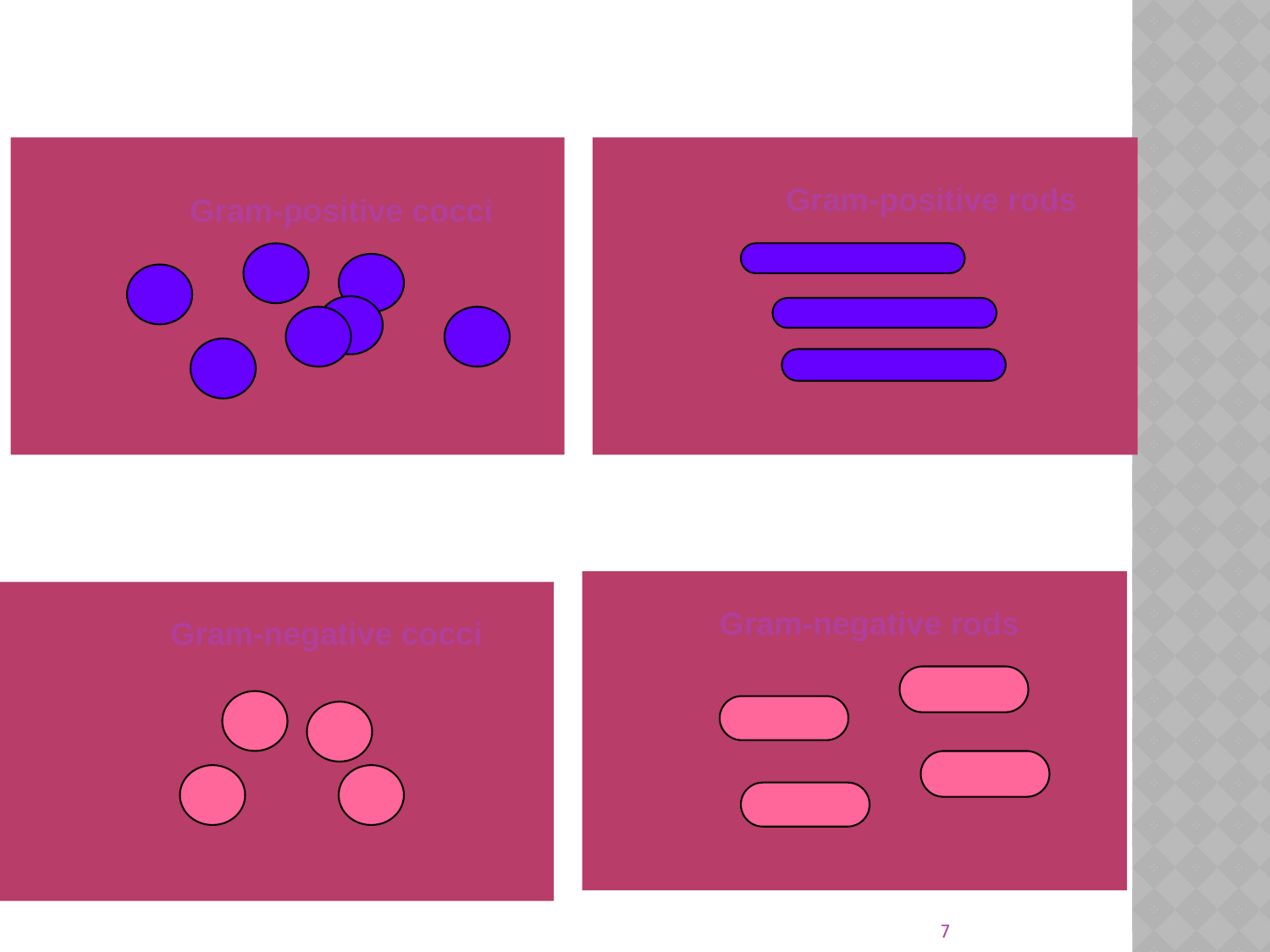

Gram-positive rods
Gram-positive cocci

Gram-negative rods
Gram-negative cocci

7